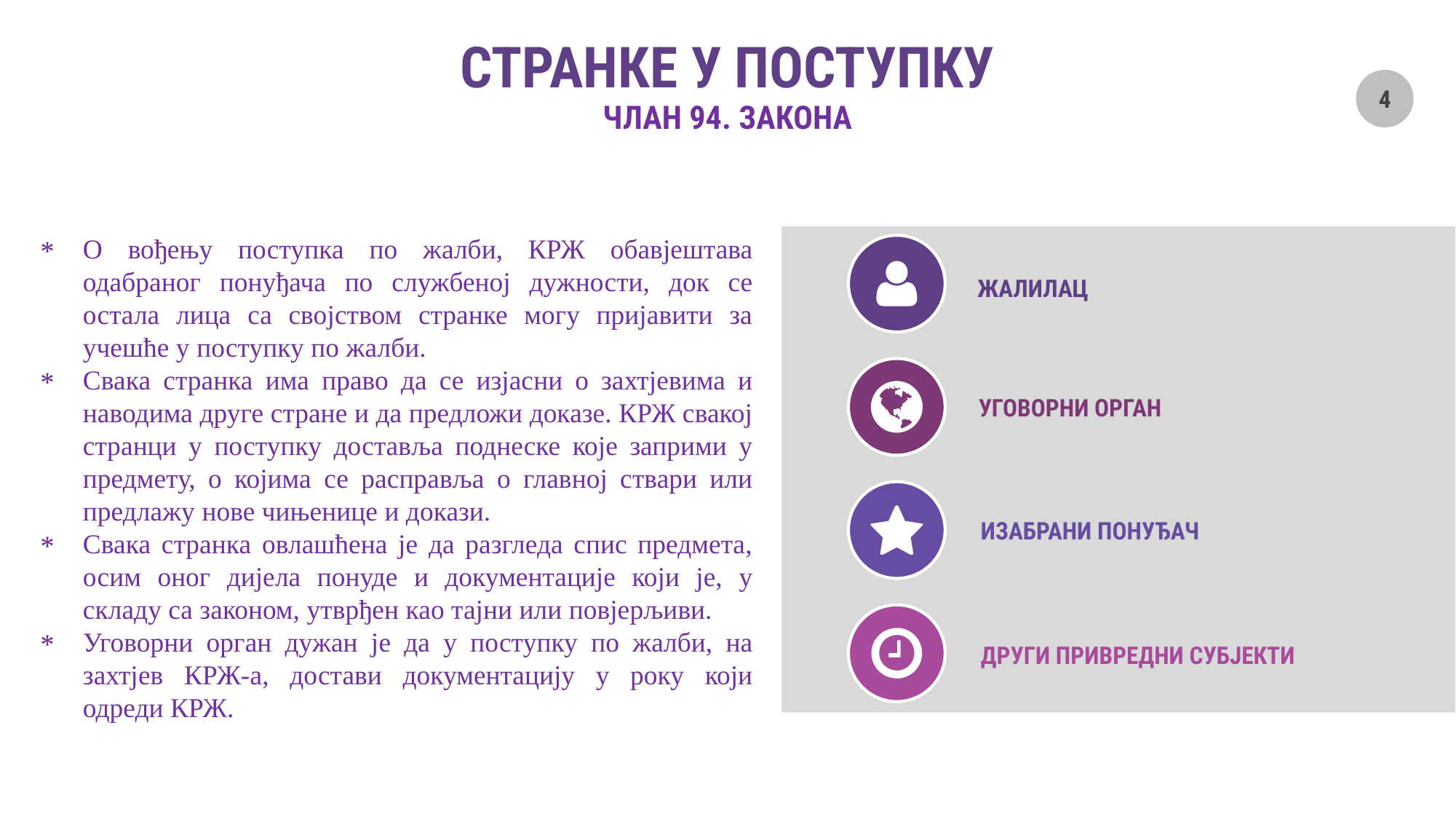

# СТРАНКЕ У ПОСТУПКУ
ЧЛАН 94. ЗАКОНА
О вођењу поступка по жалби, КРЖ обавјештава одабраног понуђача по службеној дужности, док се остала лица са својством странке могу пријавити за учешће у поступку по жалби.
Свака странка има право да се изјасни о захтјевима и наводима друге стране и да предложи доказе. КРЖ свакој странци у поступку доставља поднеске које заприми у предмету, о којима се расправља о главној ствари или предлажу нове чињенице и докази.
Свака странка овлашћена је да разгледа спис предмета, осим оног дијела понуде и документације који је, у складу са законом, утврђен као тајни или повјерљиви.
Уговорни орган дужан је да у поступку по жалби, на захтјев КРЖ-а, достави документацију у року који одреди КРЖ.

ЖАЛИЛАЦ

УГОВОРНИ ОРГАН

ИЗАБРАНИ ПОНУЂАЧ

ДРУГИ ПРИВРЕДНИ СУБЈЕКТИ